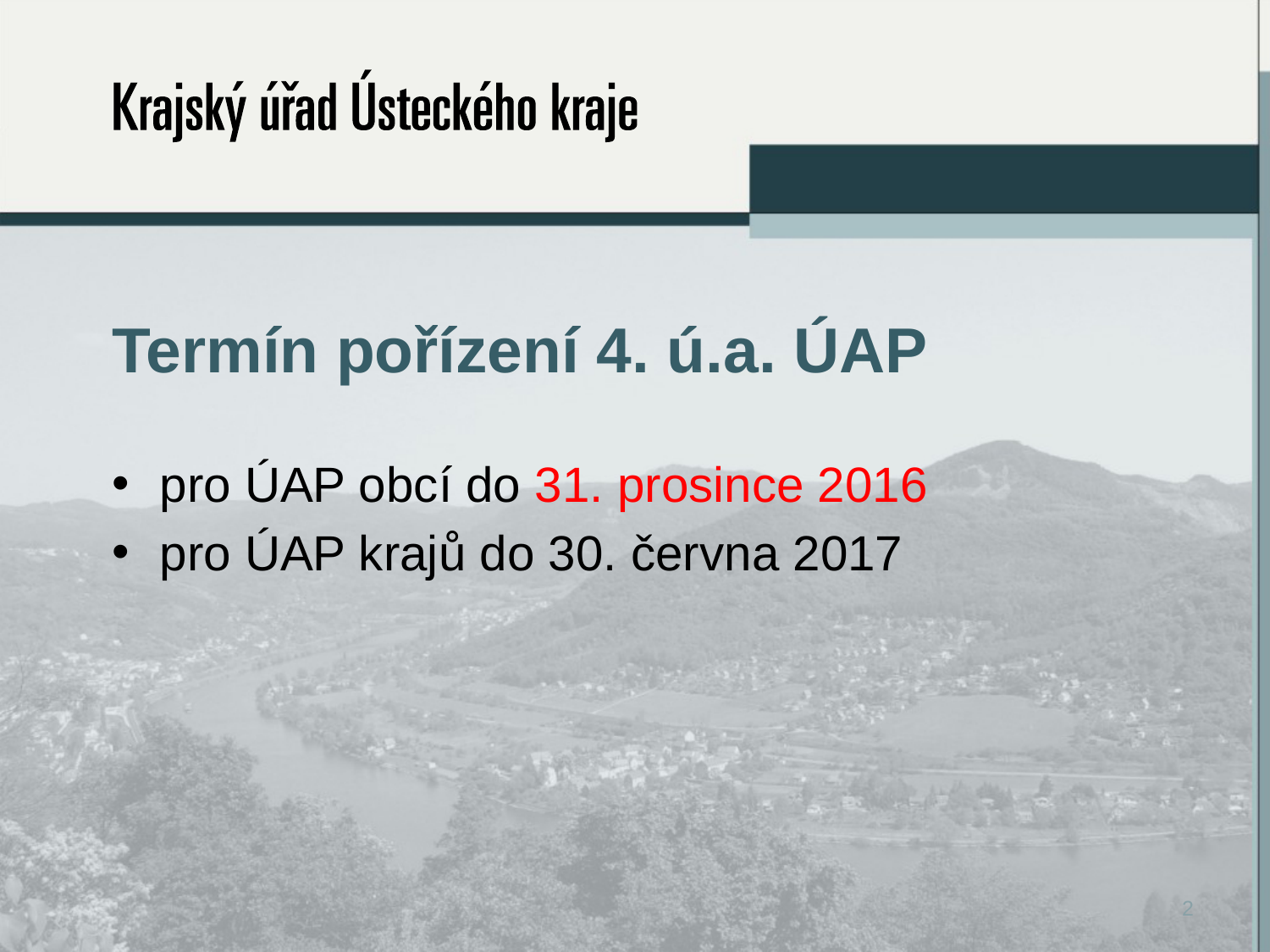

# Termín pořízení 4. ú.a. ÚAP
pro ÚAP obcí do 31. prosince 2016
pro ÚAP krajů do 30. června 2017
2